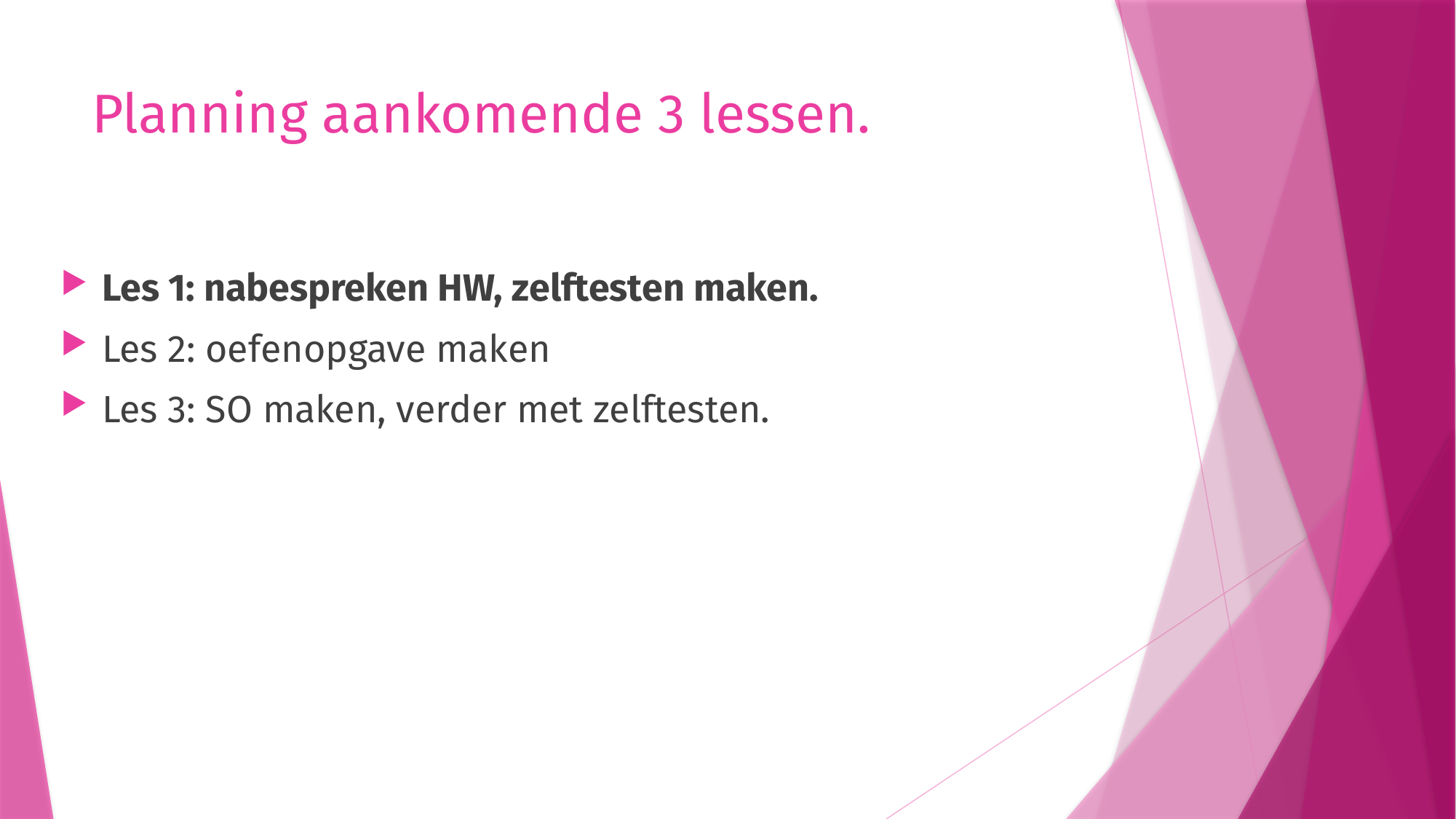

# Planning aankomende 3 lessen.
Les 1: nabespreken HW, zelftesten maken.
Les 2: oefenopgave maken
Les 3: SO maken, verder met zelftesten.